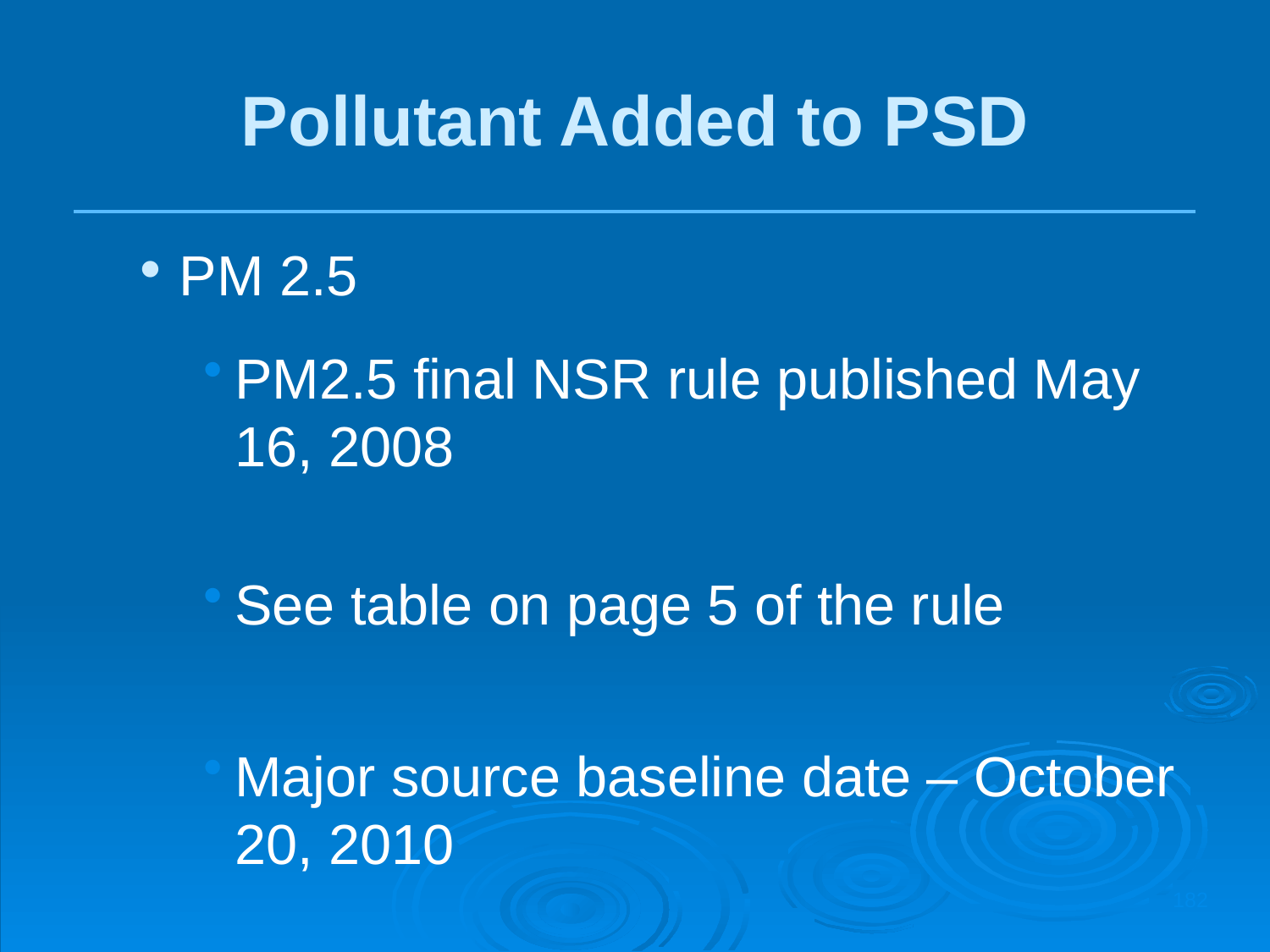

Pollutant Added to PSD
PM 2.5

PM2.5 final NSR rule published May 16, 2008

See table on page 5 of the rule

Major source baseline date – October 20, 2010
182